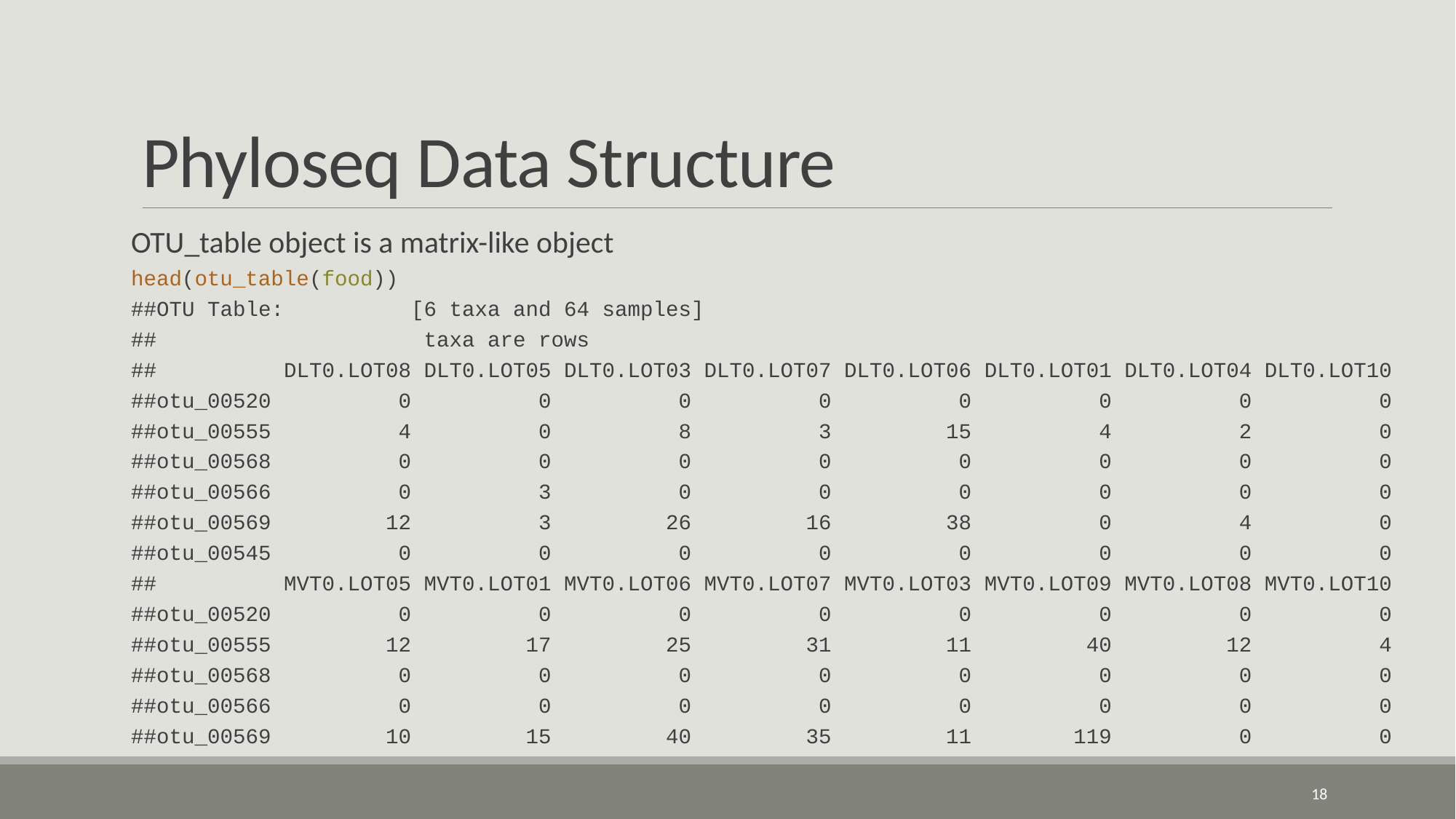

# Phyloseq Data Structure
OTU_table object is a matrix-like object
head(otu_table(food))
##OTU Table:          [6 taxa and 64 samples]
##                     taxa are rows
##          DLT0.LOT08 DLT0.LOT05 DLT0.LOT03 DLT0.LOT07 DLT0.LOT06 DLT0.LOT01 DLT0.LOT04 DLT0.LOT10
##otu_00520          0          0          0          0          0          0          0          0
##otu_00555          4          0          8          3         15          4          2          0
##otu_00568          0          0          0          0          0          0          0          0
##otu_00566          0          3          0          0          0          0          0          0
##otu_00569         12          3         26         16         38          0          4          0
##otu_00545          0          0          0          0          0          0          0          0
##          MVT0.LOT05 MVT0.LOT01 MVT0.LOT06 MVT0.LOT07 MVT0.LOT03 MVT0.LOT09 MVT0.LOT08 MVT0.LOT10
##otu_00520          0          0          0          0          0          0          0          0
##otu_00555         12         17         25         31         11         40         12          4
##otu_00568          0          0          0          0          0          0          0          0
##otu_00566          0          0          0          0          0          0          0          0
##otu_00569         10         15         40         35         11        119          0          0
18